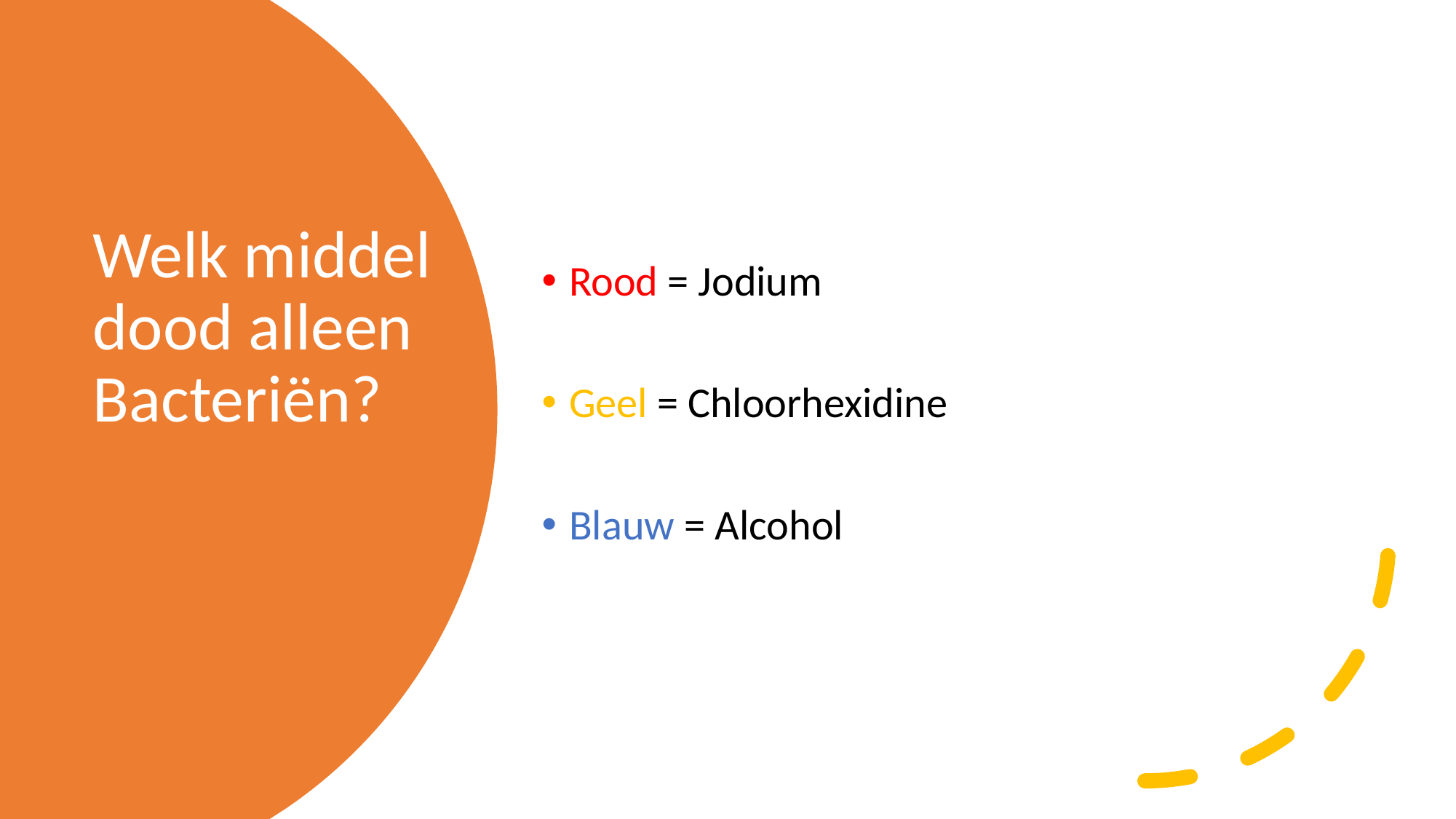

Rood = Jodium

Geel = Chloorhexidine

Blauw = Alcohol
# Welk middel dood alleen Bacteriën?